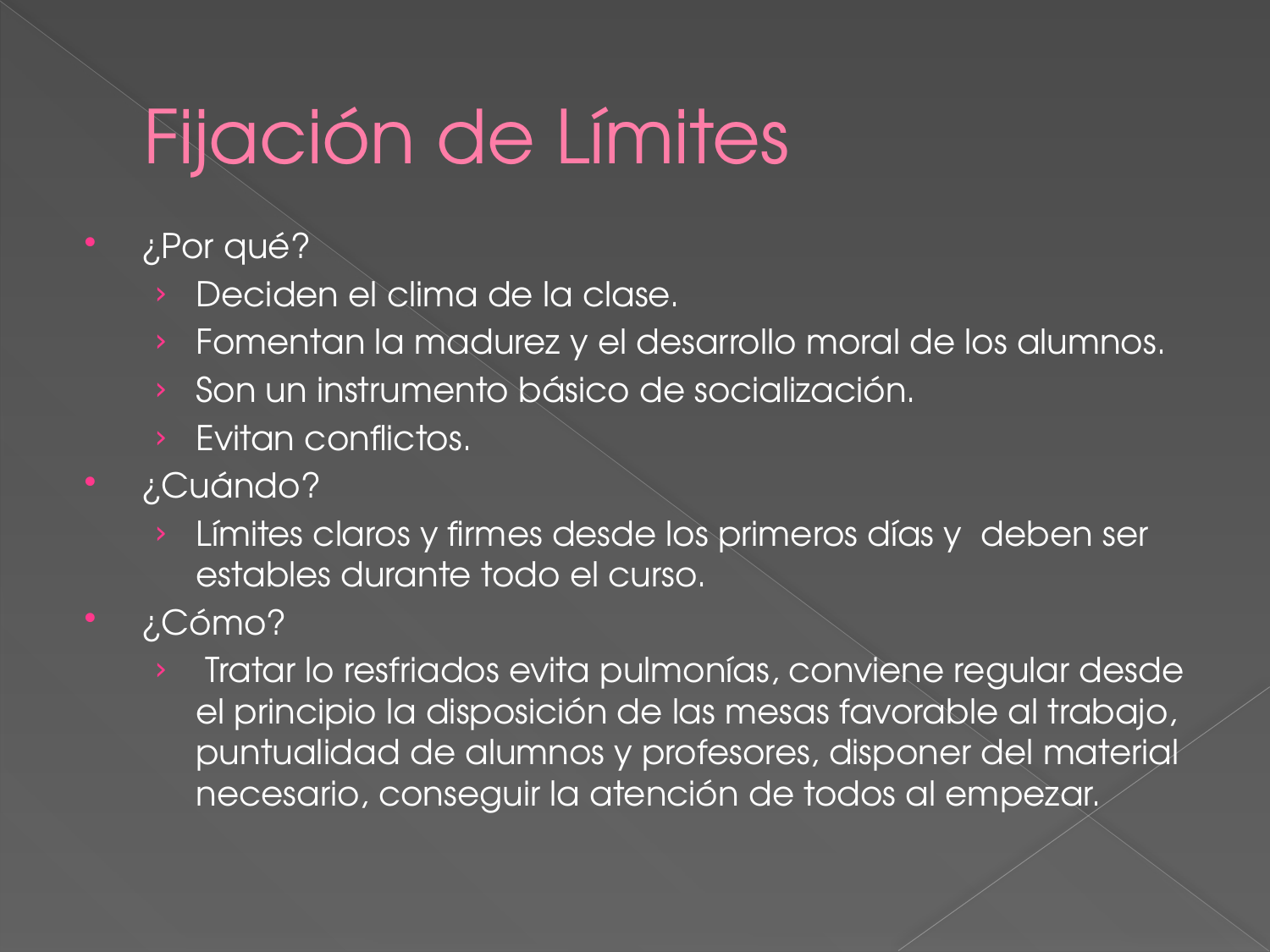

# Fijación de Límites
¿Por qué?
Deciden el clima de la clase.
Fomentan la madurez y el desarrollo moral de los alumnos.
Son un instrumento básico de socialización.
Evitan conflictos.
¿Cuándo?
Límites claros y firmes desde los primeros días y  deben ser estables durante todo el curso.
¿Cómo?
 Tratar lo resfriados evita pulmonías, conviene regular desde el principio la disposición de las mesas favorable al trabajo, puntualidad de alumnos y profesores, disponer del material necesario, conseguir la atención de todos al empezar.